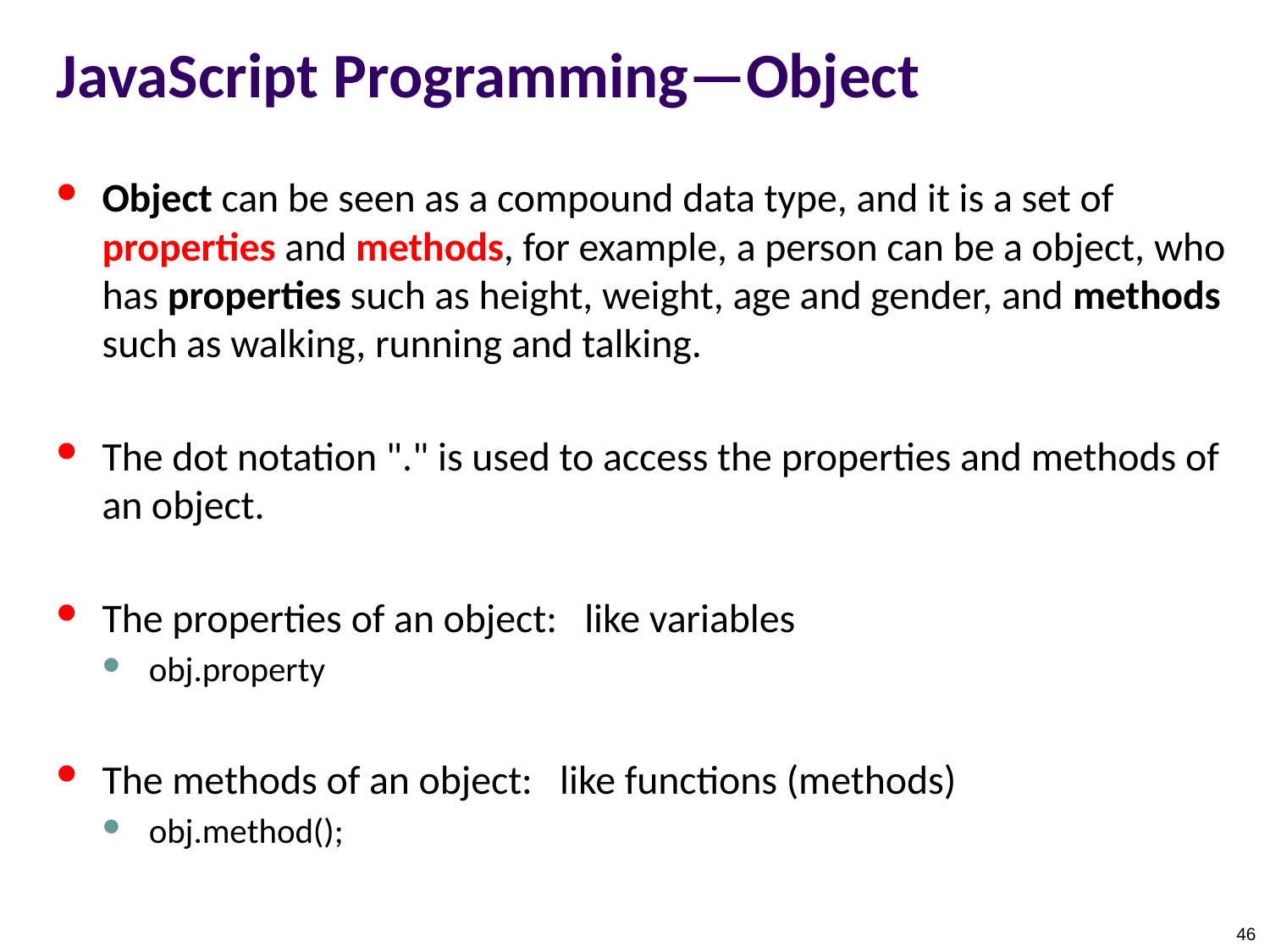

# JavaScript Programming—Object
Object can be seen as a compound data type, and it is a set of properties and methods, for example, a person can be a object, who has properties such as height, weight, age and gender, and methods such as walking, running and talking.

The dot notation "." is used to access the properties and methods of an object.

The properties of an object:   like variables
obj.property

The methods of an object:   like functions (methods)
obj.method();

46